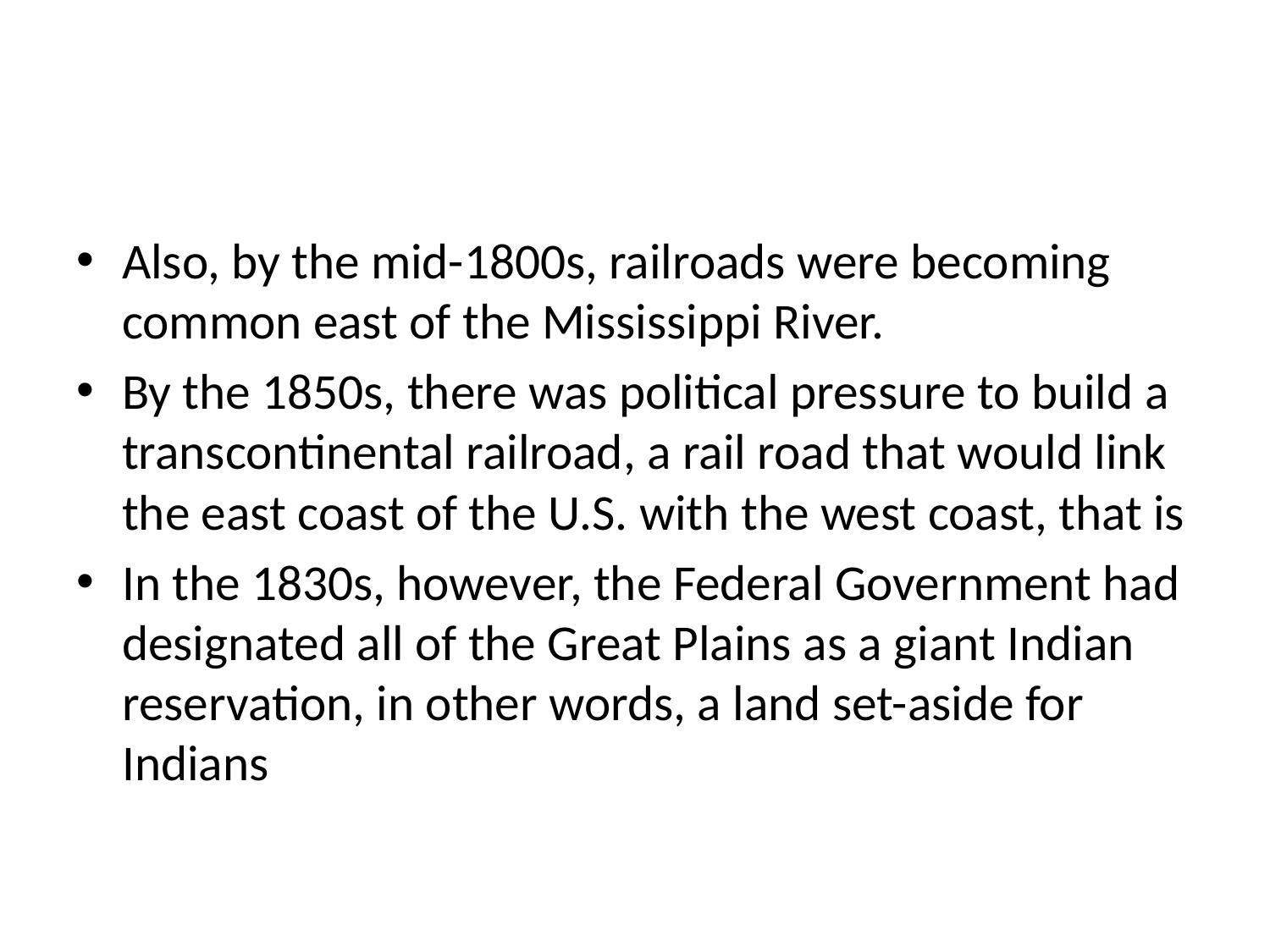

#
Also, by the mid-1800s, railroads were becoming common east of the Mississippi River.
By the 1850s, there was political pressure to build a transcontinental railroad, a rail road that would link the east coast of the U.S. with the west coast, that is
In the 1830s, however, the Federal Government had designated all of the Great Plains as a giant Indian reservation, in other words, a land set-aside for Indians